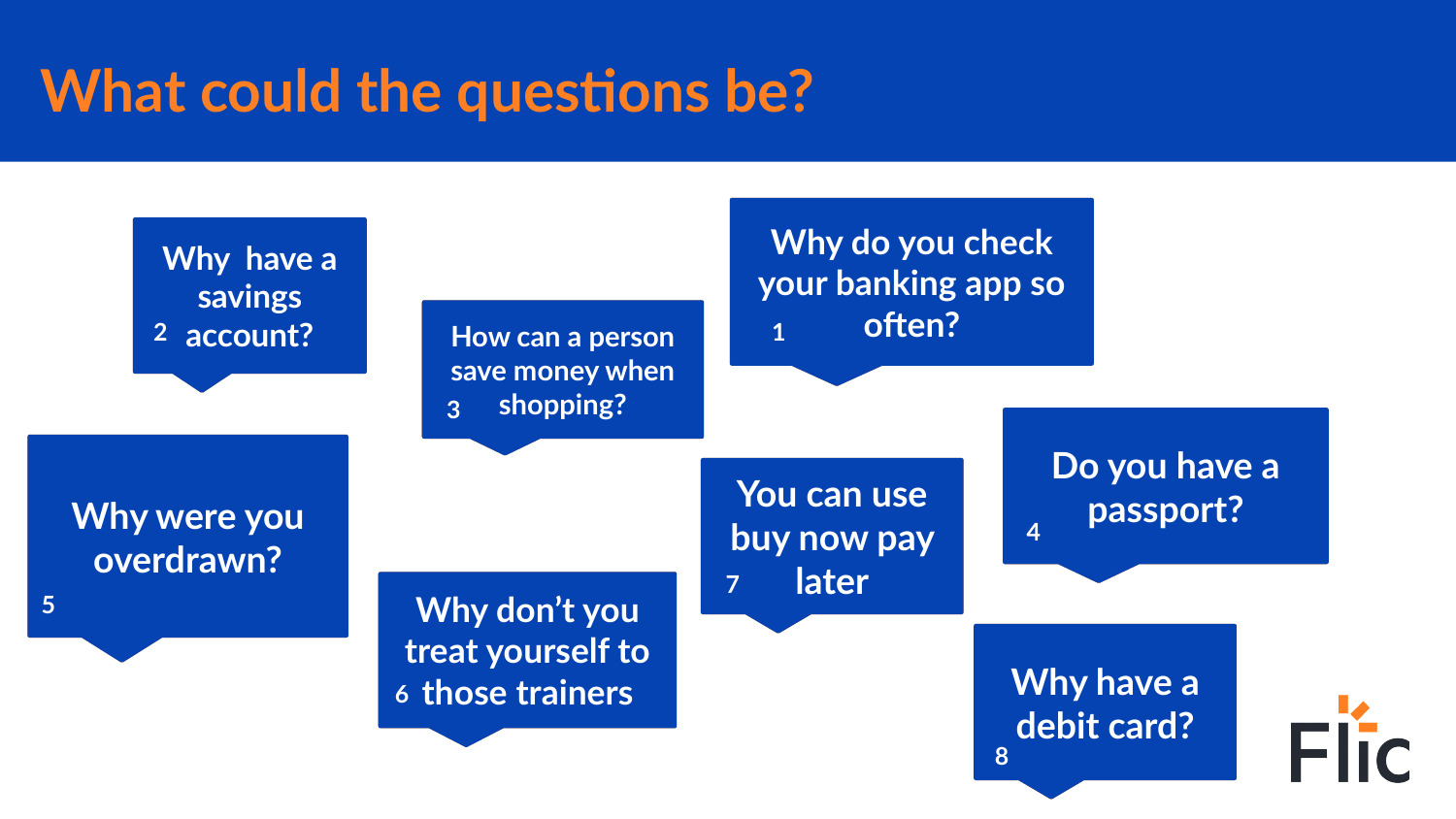

# What could the questions be?
It’s good to know how much I’ve spent
Why do you check your banking app so often?
I’ll earn 3% interest
Why  have a savings account?
I found a voucher code
How can a person save money when shopping?
1
2
3
It is needed to open a bank account
Do you have a passport?
Because I didn’t have enough money in my current account
Why were you overdrawn?
I’d rather save up
You can use buy now pay later
4
7
No, because I already have 4 of them!
Why don’t you treat yourself to those trainers
5
So that I don’t have to carry cash
Why have a debit card?
6
8